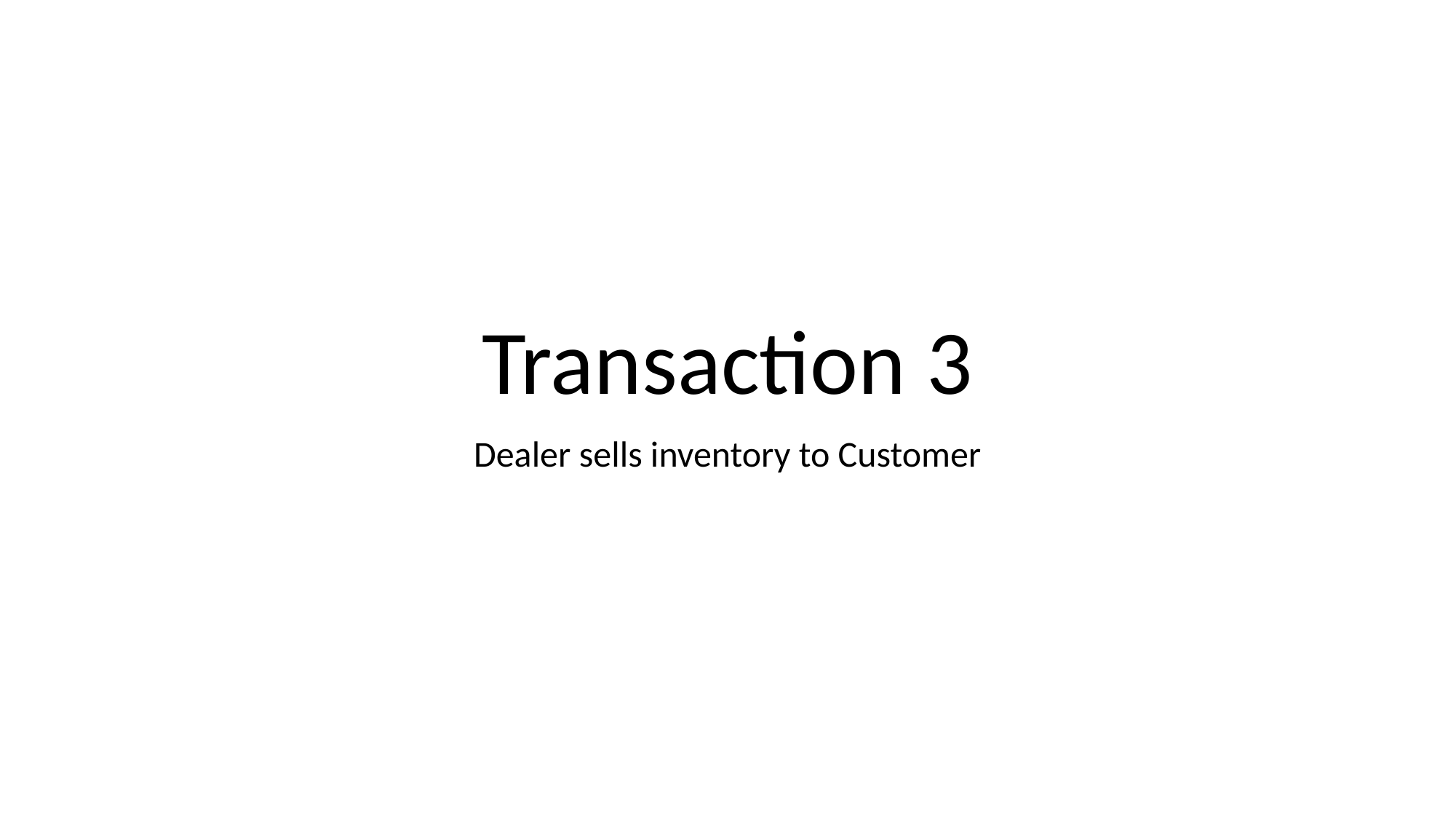

# Transaction 3
Dealer sells inventory to Customer